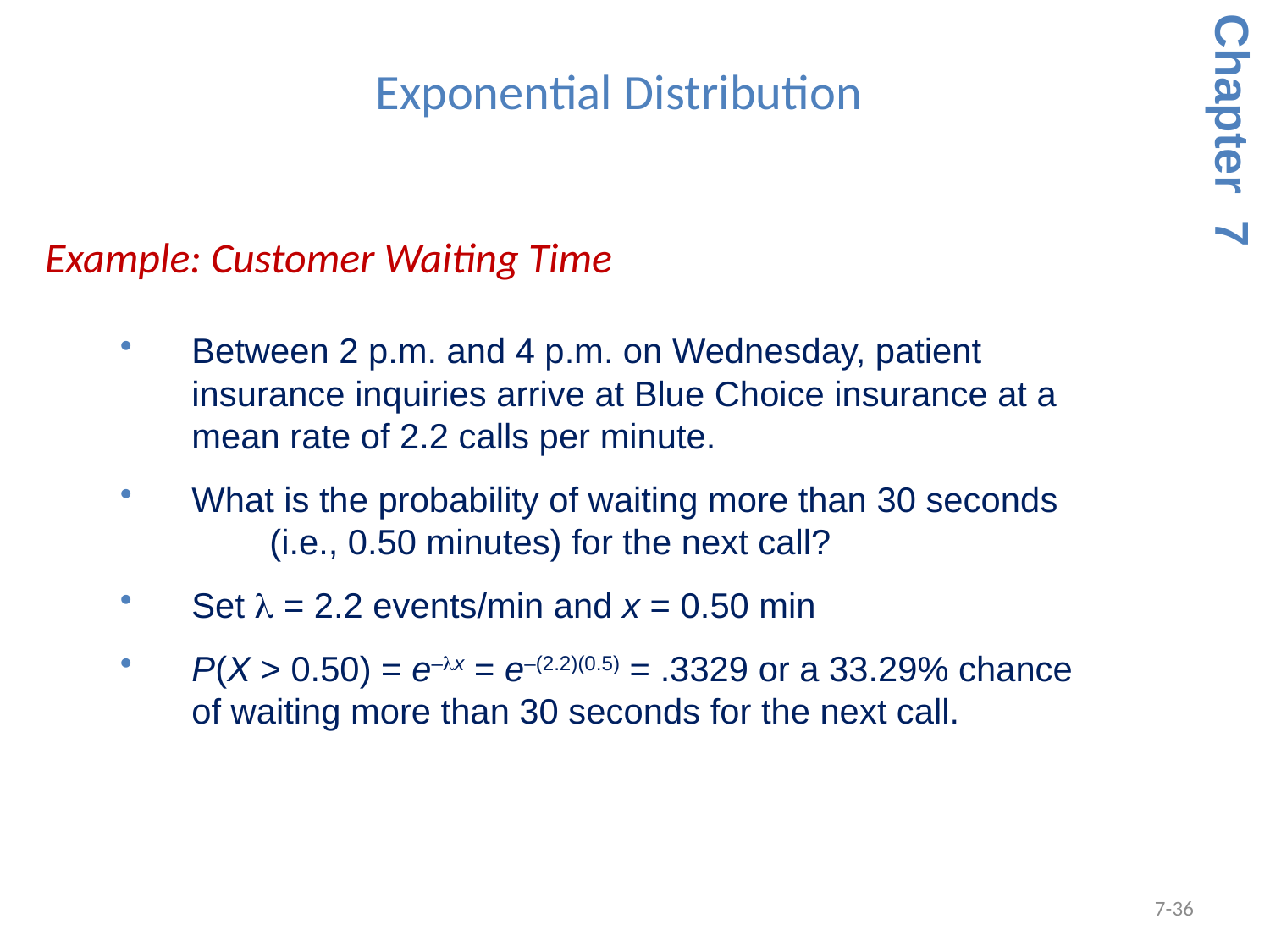

# Exponential Distribution
Chapter  7
 Example: Customer Waiting Time
Between 2 p.m. and 4 p.m. on Wednesday, patient insurance inquiries arrive at Blue Choice insurance at a mean rate of 2.2 calls per minute.
What is the probability of waiting more than 30 seconds             (i.e., 0.50 minutes) for the next call?
Set λ = 2.2 events/min and x = 0.50 min
P(X > 0.50) = e–λx = e–(2.2)(0.5) = .3329 or a 33.29% chance of waiting more than 30 seconds for the next call.
7-36